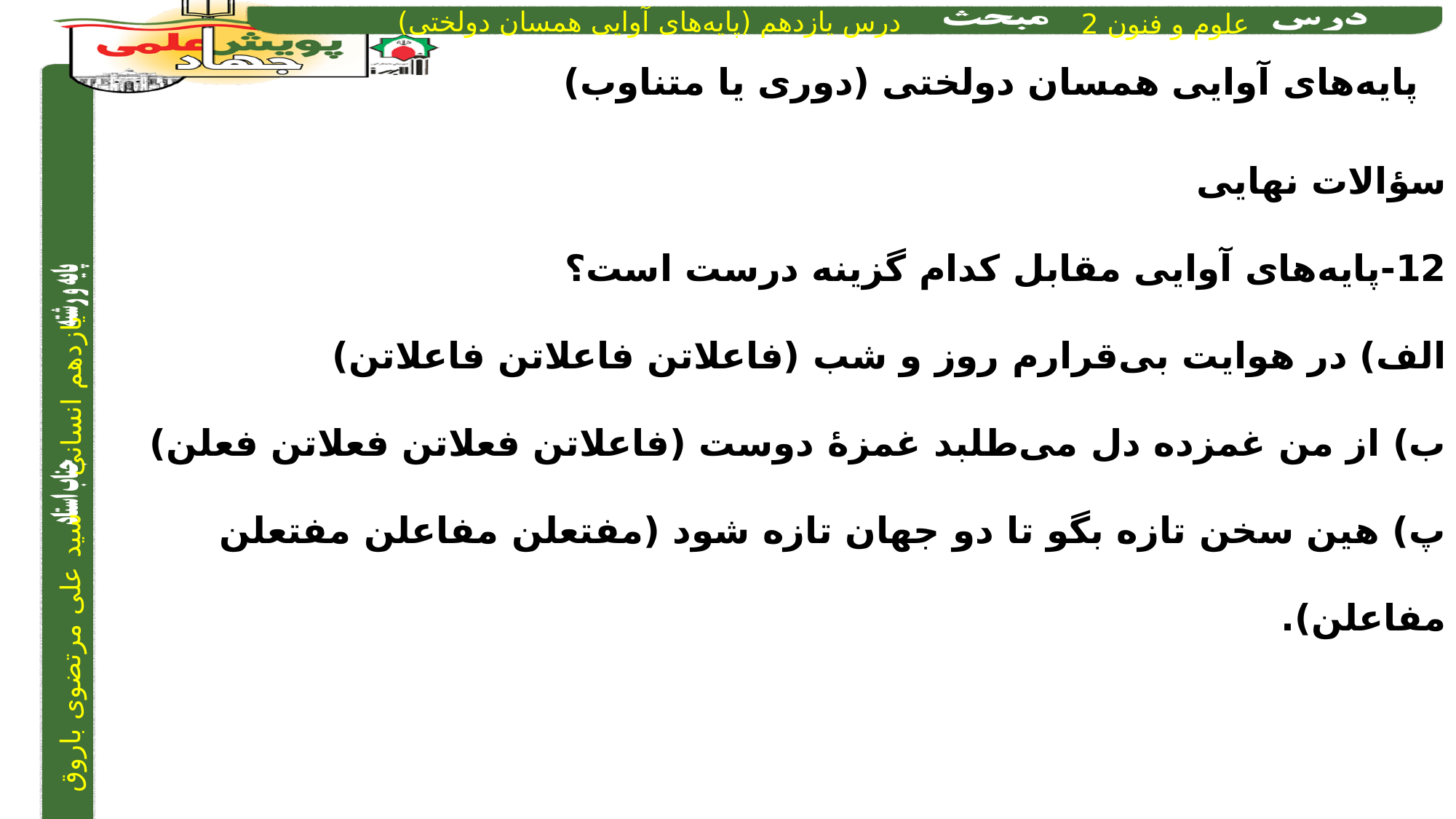

پایه‌های آوایی همسان دولختی (دوری یا متناوب)
سؤالات نهایی
12-پایه‌های آوایی مقابل کدام گزینه درست است؟
الف) در هوایت بی‌قرارم روز و شب (فاعلاتن فاعلاتن فاعلاتن)
ب) از من غمزده دل می‌طلبد غمزۀ دوست (فاعلاتن فعلاتن فعلاتن فعلن)
پ) هین سخن تازه بگو تا دو جهان تازه شود (مفتعلن مفاعلن مفتعلن مفاعلن).